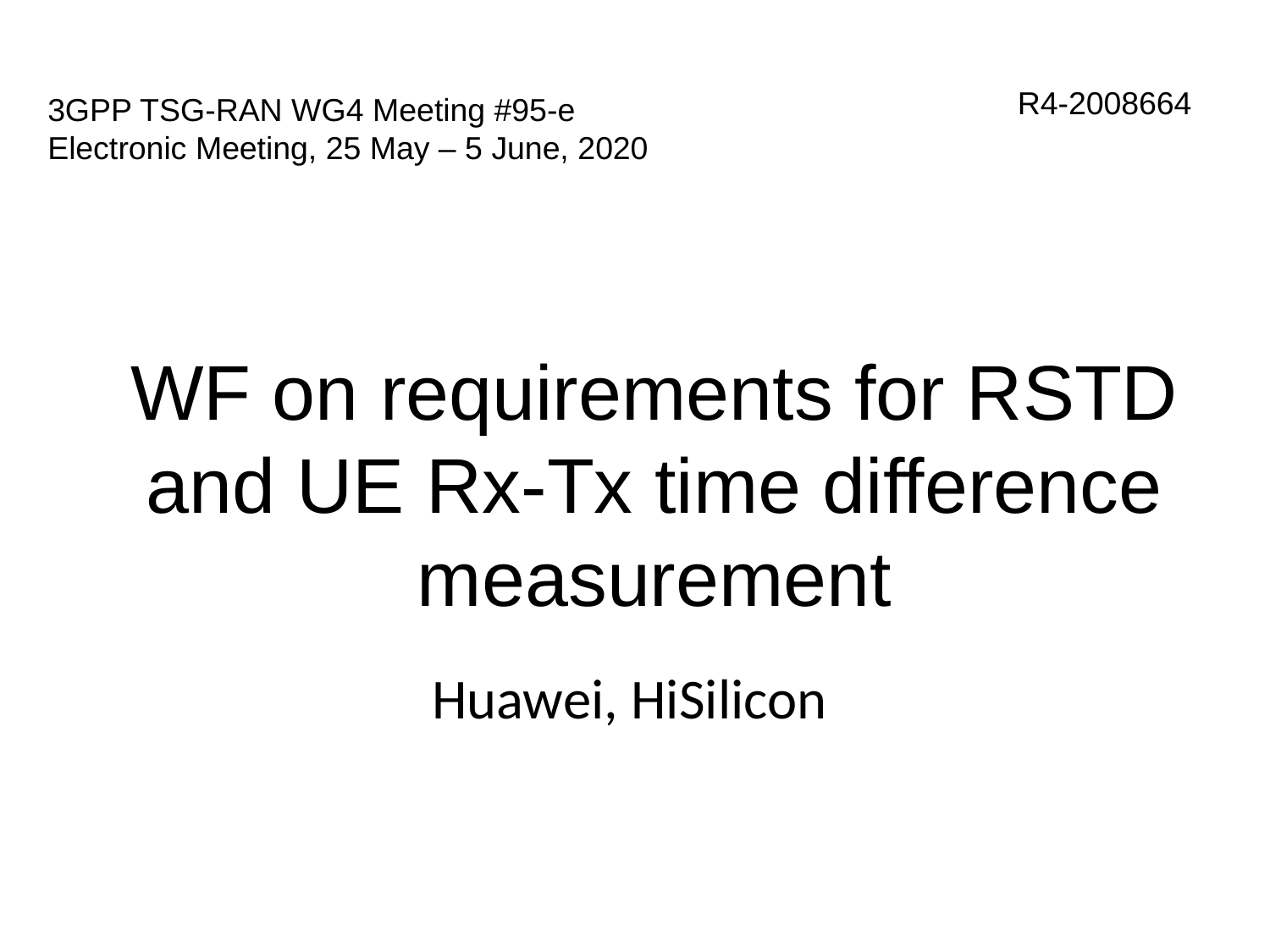

# 3GPP TSG-RAN WG4 Meeting #95-e Electronic Meeting, 25 May – 5 June, 2020
R4-2008664
WF on requirements for RSTD and UE Rx-Tx time difference measurement
Huawei, HiSilicon